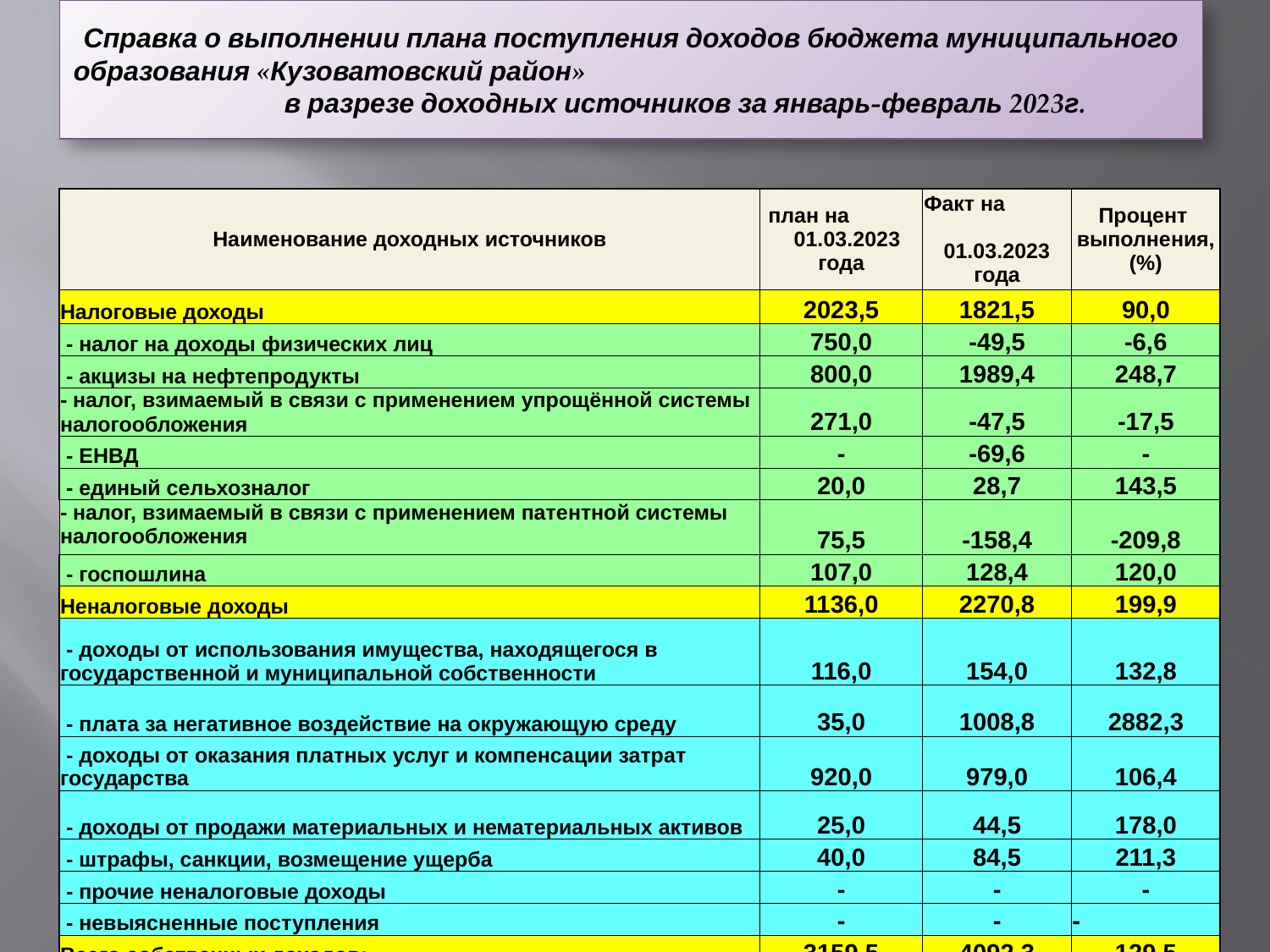

# Справка о выполнении плана поступления доходов бюджета муниципального образования «Кузоватовский район»                                                                                                          в разрезе доходных источников за январь-февраль 2023г.
| Наименование доходных источников | план на 01.03.2023 года | Факт на 01.03.2023 года | Процент выполнения, (%) |
| --- | --- | --- | --- |
| Налоговые доходы | 2023,5 | 1821,5 | 90,0 |
| - налог на доходы физических лиц | 750,0 | -49,5 | -6,6 |
| - акцизы на нефтепродукты | 800,0 | 1989,4 | 248,7 |
| - налог, взимаемый в связи с применением упрощённой системы налогообложения | 271,0 | -47,5 | -17,5 |
| - ЕНВД | - | -69,6 | - |
| - единый сельхозналог | 20,0 | 28,7 | 143,5 |
| - налог, взимаемый в связи с применением патентной системы налогообложения | 75,5 | -158,4 | -209,8 |
| - госпошлина | 107,0 | 128,4 | 120,0 |
| Неналоговые доходы | 1136,0 | 2270,8 | 199,9 |
| - доходы от использования имущества, находящегося в государственной и муниципальной собственности | 116,0 | 154,0 | 132,8 |
| - плата за негативное воздействие на окружающую среду | 35,0 | 1008,8 | 2882,3 |
| - доходы от оказания платных услуг и компенсации затрат государства | 920,0 | 979,0 | 106,4 |
| - доходы от продажи материальных и нематериальных активов | 25,0 | 44,5 | 178,0 |
| - штрафы, санкции, возмещение ущерба | 40,0 | 84,5 | 211,3 |
| - прочие неналоговые доходы | - | - | - |
| - невыясненные поступления | - | - | - |
| Всего собственных доходов: | 3159,5 | 4092,3 | 129,5 |